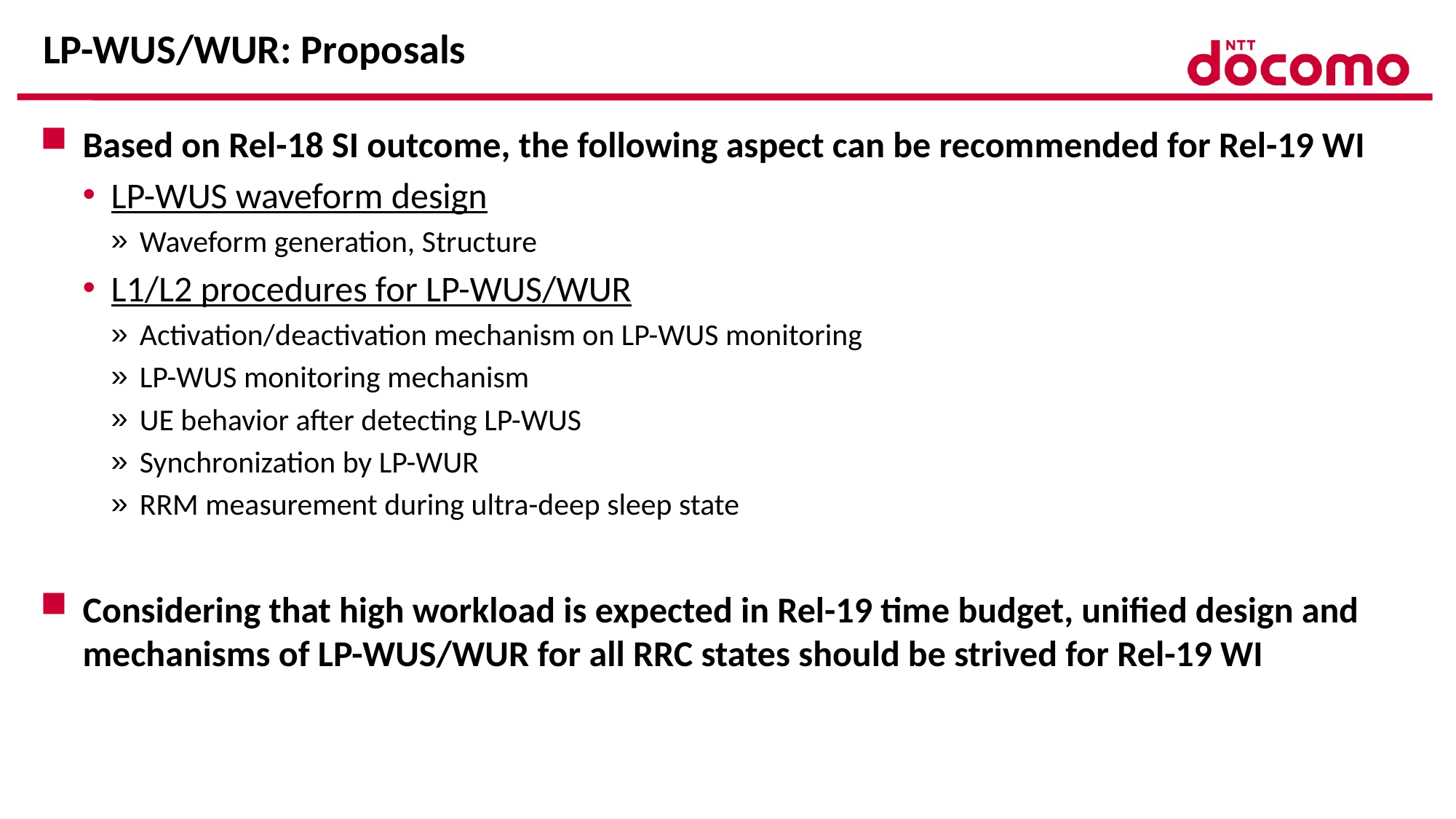

# LP-WUS/WUR: Proposals
Based on Rel-18 SI outcome, the following aspect can be recommended for Rel-19 WI
LP-WUS waveform design
Waveform generation, Structure
L1/L2 procedures for LP-WUS/WUR
Activation/deactivation mechanism on LP-WUS monitoring
LP-WUS monitoring mechanism
UE behavior after detecting LP-WUS
Synchronization by LP-WUR
RRM measurement during ultra-deep sleep state

Considering that high workload is expected in Rel-19 time budget, unified design and mechanisms of LP-WUS/WUR for all RRC states should be strived for Rel-19 WI